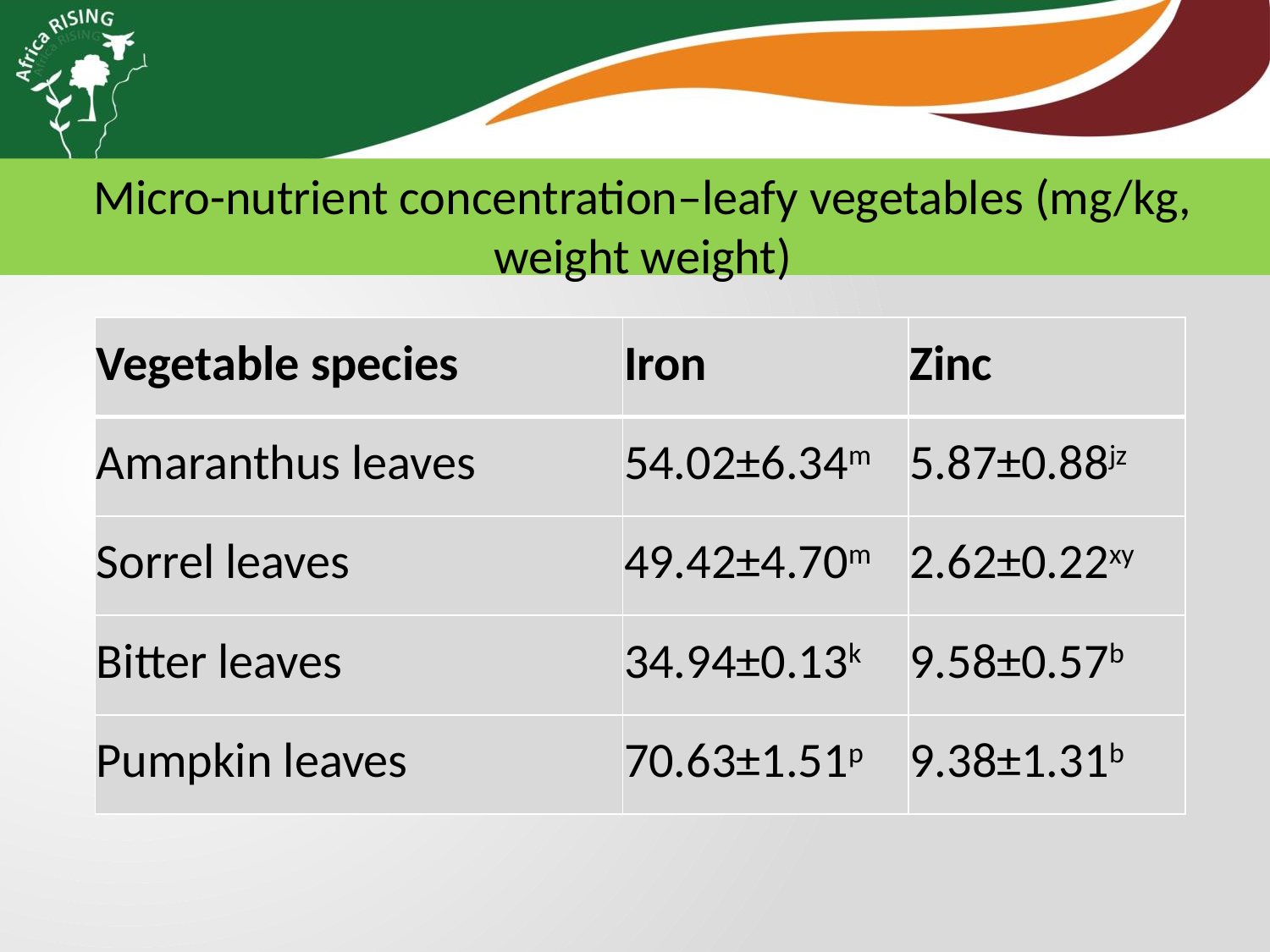

Micro-nutrient concentration–leafy vegetables (mg/kg, weight weight)
| Vegetable species | Iron | Zinc |
| --- | --- | --- |
| Amaranthus leaves | 54.02±6.34m | 5.87±0.88jz |
| Sorrel leaves | 49.42±4.70m | 2.62±0.22xy |
| Bitter leaves | 34.94±0.13k | 9.58±0.57b |
| Pumpkin leaves | 70.63±1.51p | 9.38±1.31b |